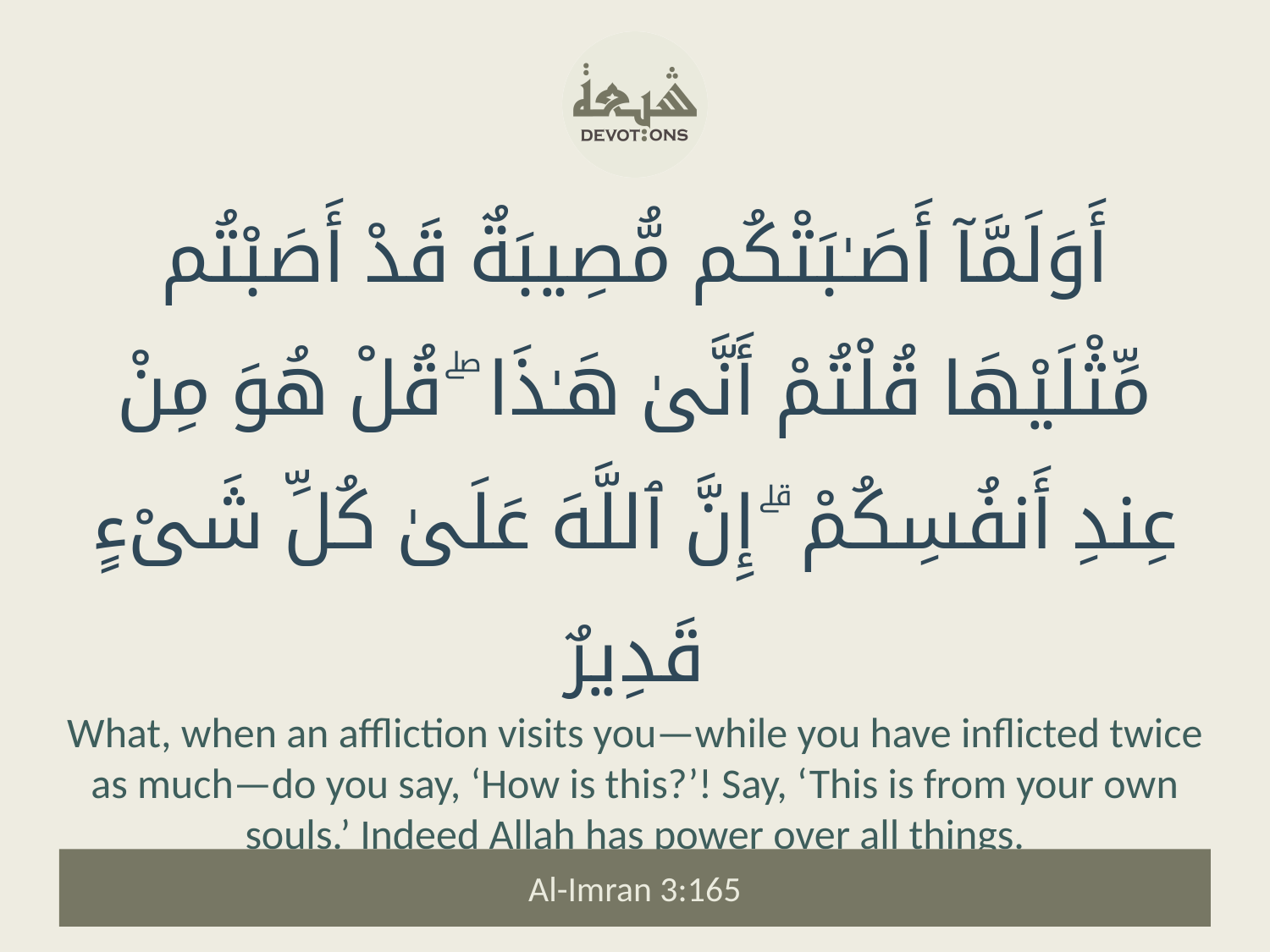

أَوَلَمَّآ أَصَـٰبَتْكُم مُّصِيبَةٌ قَدْ أَصَبْتُم مِّثْلَيْهَا قُلْتُمْ أَنَّىٰ هَـٰذَا ۖ قُلْ هُوَ مِنْ عِندِ أَنفُسِكُمْ ۗ إِنَّ ٱللَّهَ عَلَىٰ كُلِّ شَىْءٍ قَدِيرٌ
What, when an affliction visits you—while you have inflicted twice as much—do you say, ‘How is this?’! Say, ‘This is from your own souls.’ Indeed Allah has power over all things.
Al-Imran 3:165